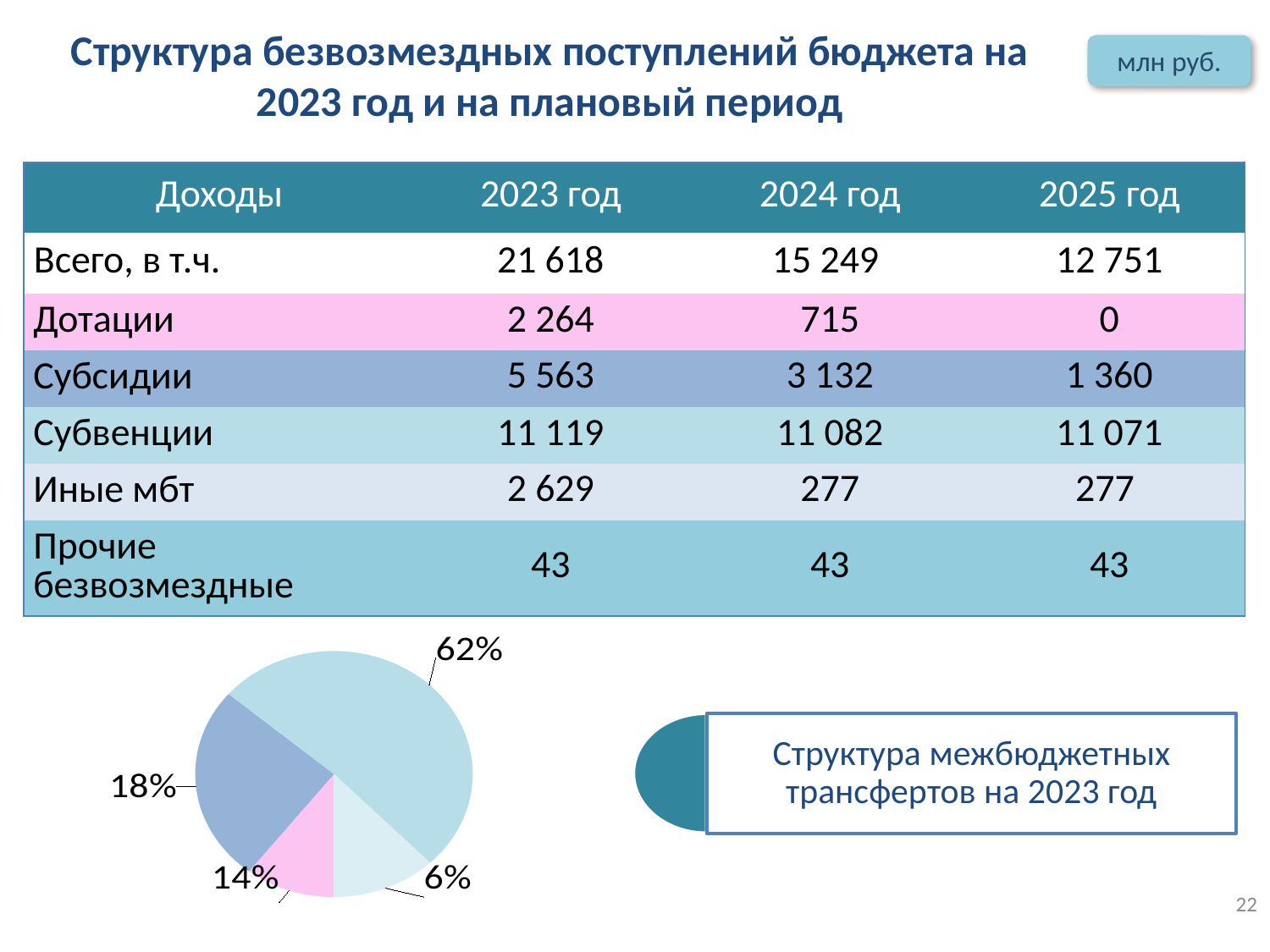

Структура безвозмездных поступлений бюджета на 2023 год и на плановый период
млн руб.
| Доходы | 2023 год | 2024 год | 2025 год |
| --- | --- | --- | --- |
| Всего, в т.ч. | 21 618 | 15 249 | 12 751 |
| Дотации | 2 264 | 715 | 0 |
| Субсидии | 5 563 | 3 132 | 1 360 |
| Субвенции | 11 119 | 11 082 | 11 071 |
| Иные мбт | 2 629 | 277 | 277 |
| Прочие безвозмездные | 43 | 43 | 43 |

### Chart

| Category | Продажи |
|---|---|
| Дотации | 2264192.0 |
| Субсидии | 5562825.3100000005 |
| Субвенции | 11118624.800000004 |
| Иные межбюджетные тарнсферты | 2629402.9 |
Структура межбюджетных трансфертов на 2023 год
22